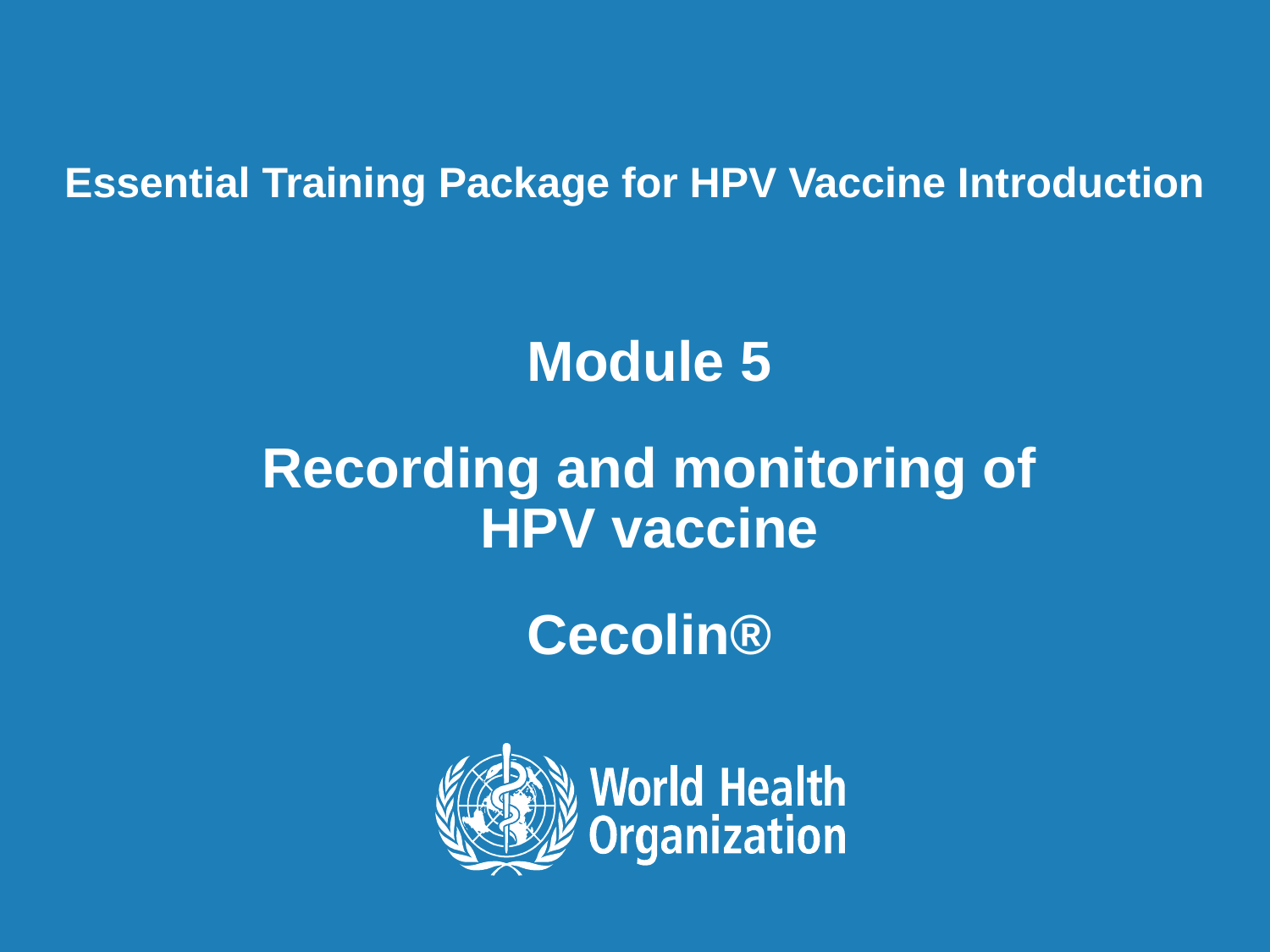

Essential Training Package for HPV Vaccine Introduction
Module 5
Recording and monitoring of HPV vaccine
Cecolin®